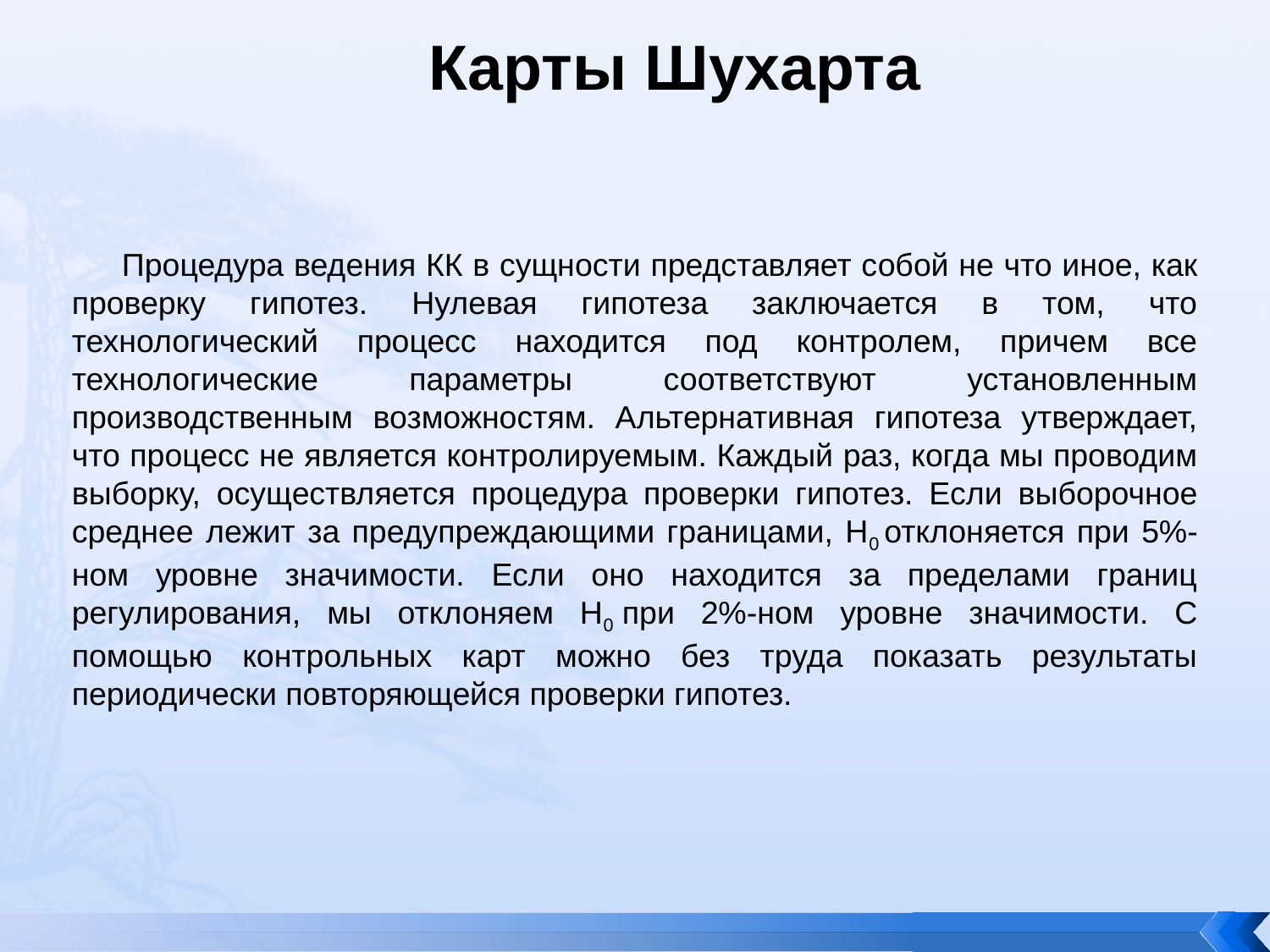

# Карты Шухарта
Процедура ведения КК в сущности представляет собой не что иное, как проверку гипотез. Нулевая гипотеза заключается в том, что технологический процесс находится под контролем, причем все технологические параметры соответствуют установленным производственным возможностям. Альтернативная гипотеза утверждает, что процесс не является контролируемым. Каждый раз, когда мы проводим выборку, осуществляется процедура проверки гипотез. Если выборочное среднее лежит за предупреждающими границами, H0 отклоняется при 5%-ном уровне значимости. Если оно находится за пределами границ регулирования, мы отклоняем Н0 при 2%-ном уровне значимости. С помощью контрольных карт можно без труда показать результаты периодически повторяющейся проверки гипотез.